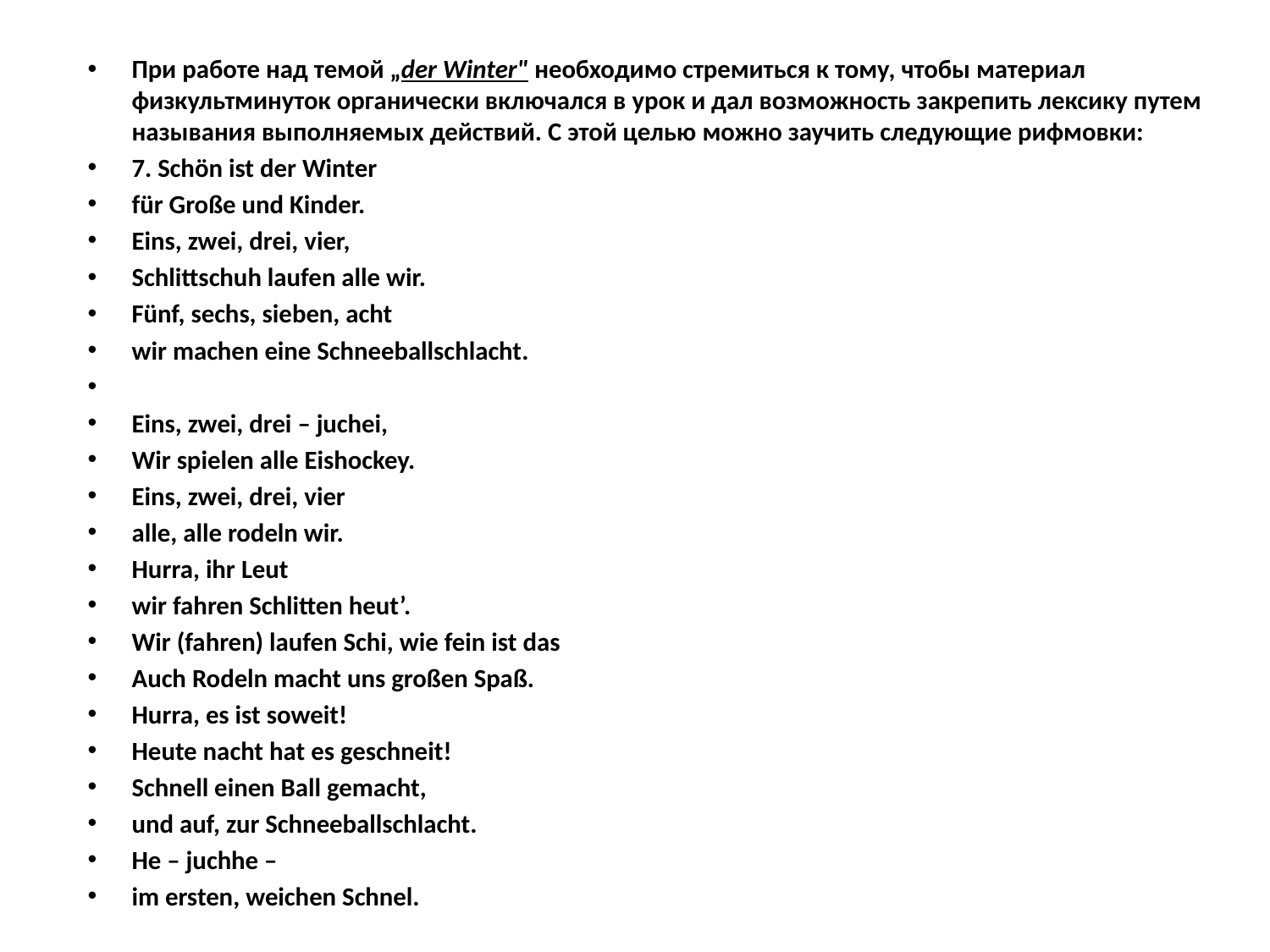

При работе над темой „der Winter" необходимо стремиться к тому, чтобы материал физкультминуток органически включался в урок и дал возможность закрепить лексику путем называния выполняемых действий. С этой целью можно заучить следующие рифмовки:
7. Schön ist der Winter
für Große und Kinder.
Eins, zwei, drei, vier,
Schlittschuh laufen alle wir.
Fünf, sechs, sieben, acht
wir machen eine Schneeballschlacht.

Eins, zwei, drei – juchei,
Wir spielen alle Eishockey.
Eins, zwei, drei, vier
alle, alle rodeln wir.
Hurra, ihr Leut
wir fahren Schlitten heut’.
Wir (fahren) laufen Schi, wie fein ist das
Auch Rodeln macht uns großen Spaß.
Hurra, es ist soweit!
Heute nacht hat es geschneit!
Schnell einen Ball gemacht,
und auf, zur Schneeballschlacht.
He – juchhe –
im ersten, weichen Schnel.